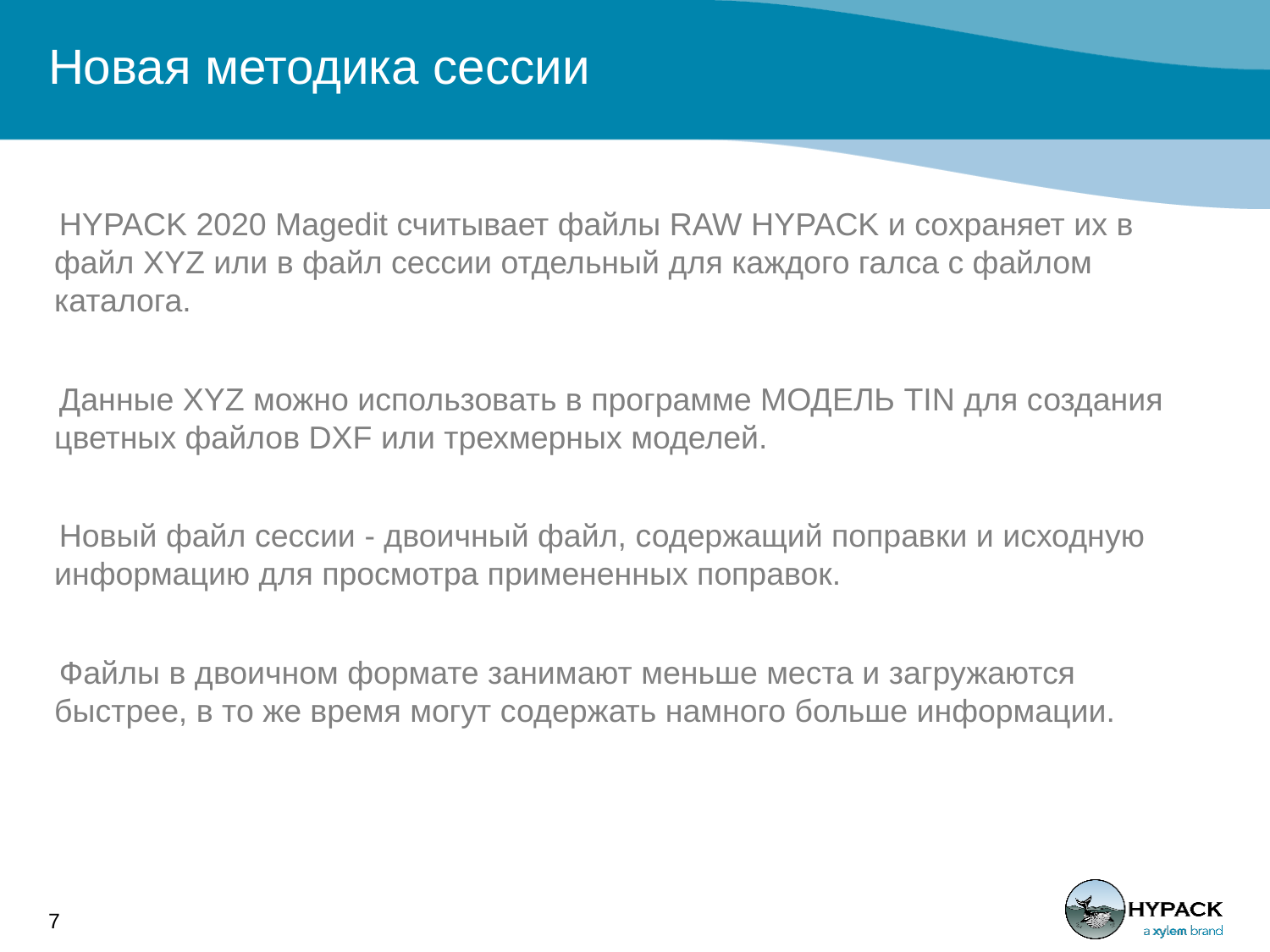

# Новая методика сессии
HYPACK 2020 Magedit считывает файлы RAW HYPACK и сохраняет их в файл XYZ или в файл сессии отдельный для каждого галса с файлом каталога.

Данные XYZ можно использовать в программе МОДЕЛЬ TIN для создания цветных файлов DXF или трехмерных моделей.

Новый файл сессии - двоичный файл, содержащий поправки и исходную информацию для просмотра примененных поправок.

Файлы в двоичном формате занимают меньше места и загружаются быстрее, в то же время могут содержать намного больше информации.
7